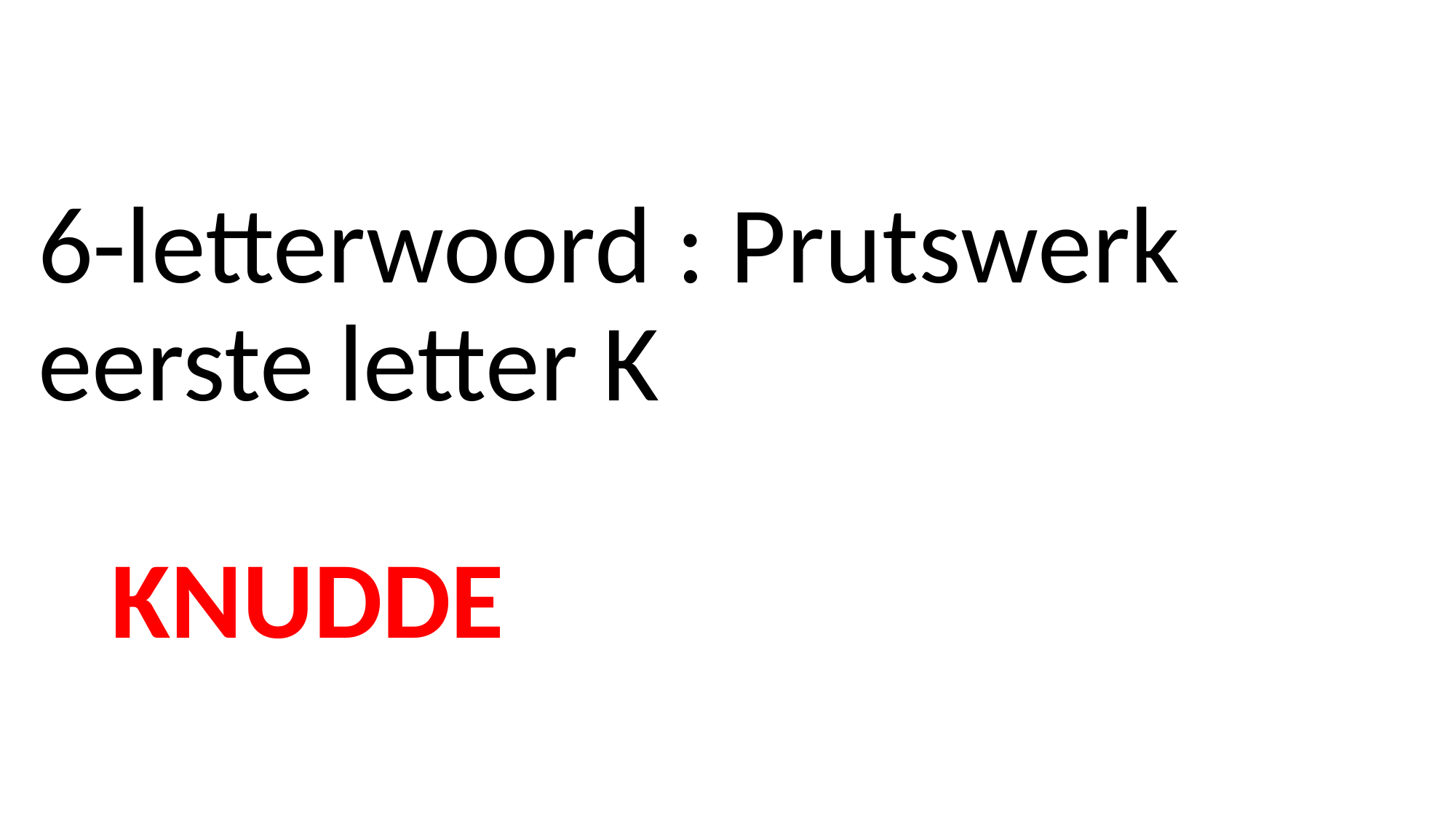

# 6-letterwoord : Prutswerk eerste letter K
KNUDDE